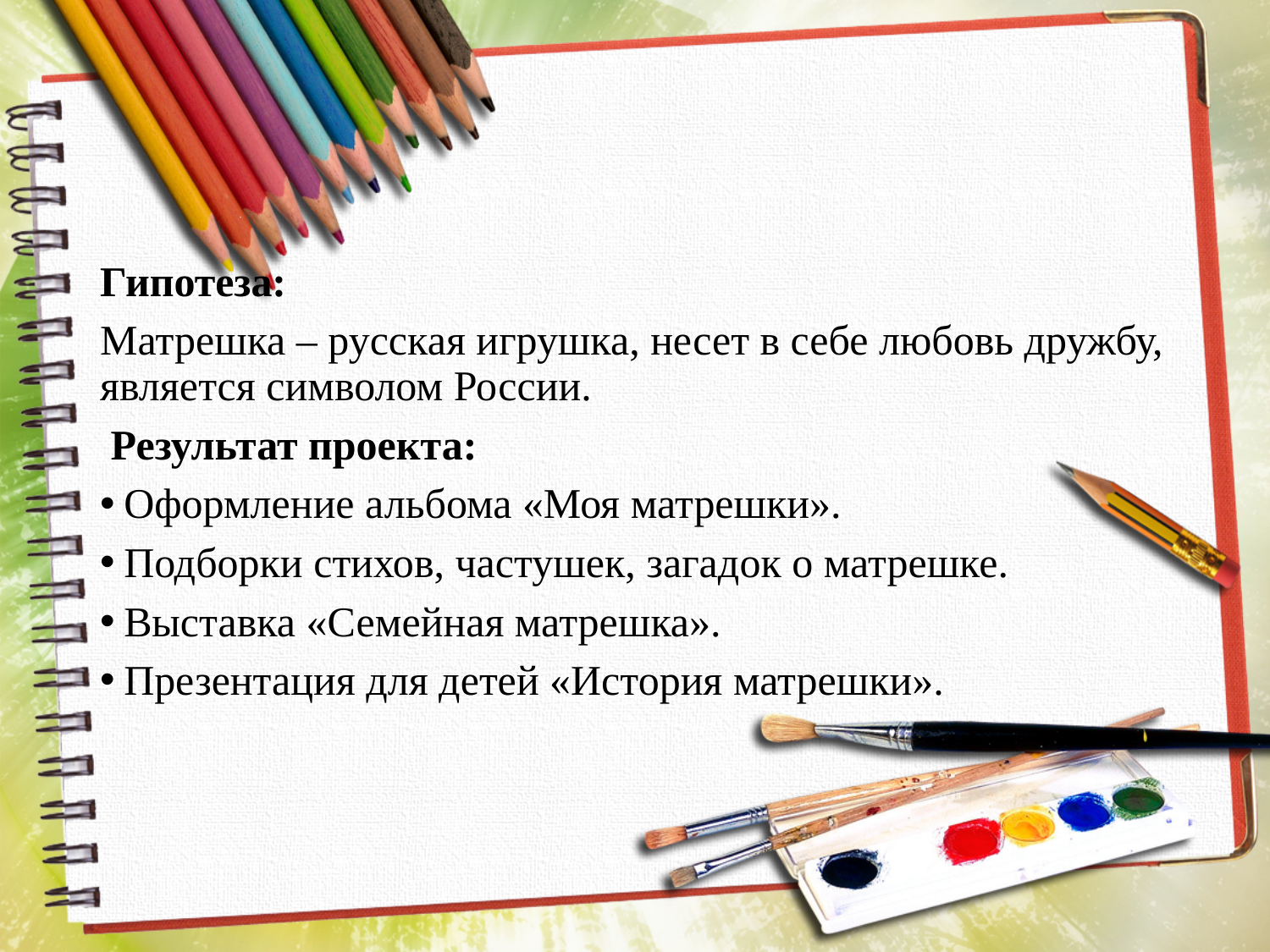

#
Гипотеза:
Матрешка – русская игрушка, несет в себе любовь дружбу, является символом России.
 Результат проекта:
Оформление альбома «Моя матрешки».
Подборки стихов, частушек, загадок о матрешке.
Выставка «Семейная матрешка».
Презентация для детей «История матрешки».